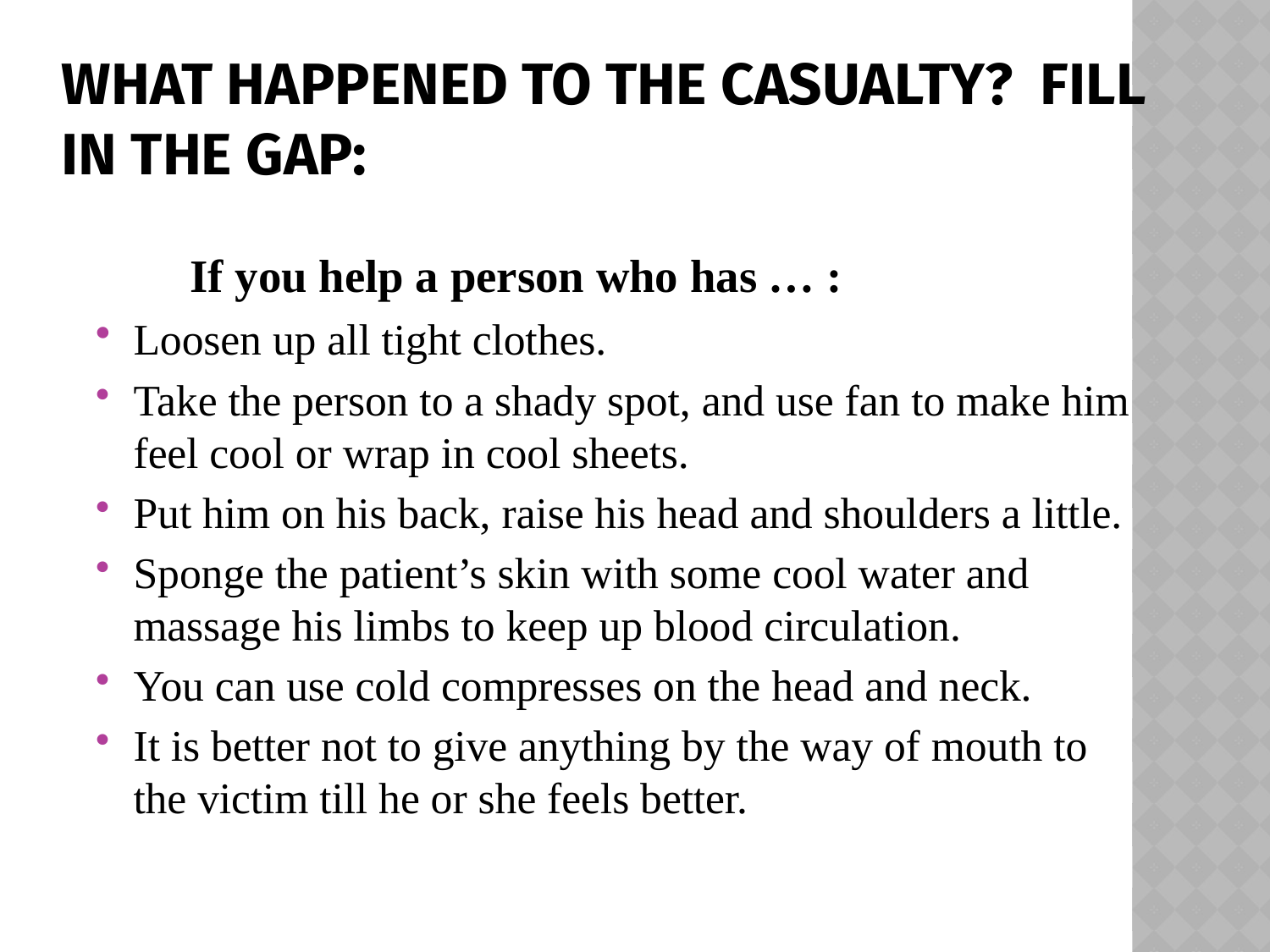

# What happened to the casualty?  Fill in the gap:

	If you help a person who has … :
	Loosen up all tight clothes.
	Take the person to a shady spot, and use fan to make him feel cool or wrap in cool sheets.
	Put him on his back, raise his head and shoulders a little.
	Sponge the patient’s skin with some cool water and massage his limbs to keep up blood circulation.
	You can use cold compresses on the head and neck.
	It is better not to give anything by the way of mouth to the victim till he or she feels better.